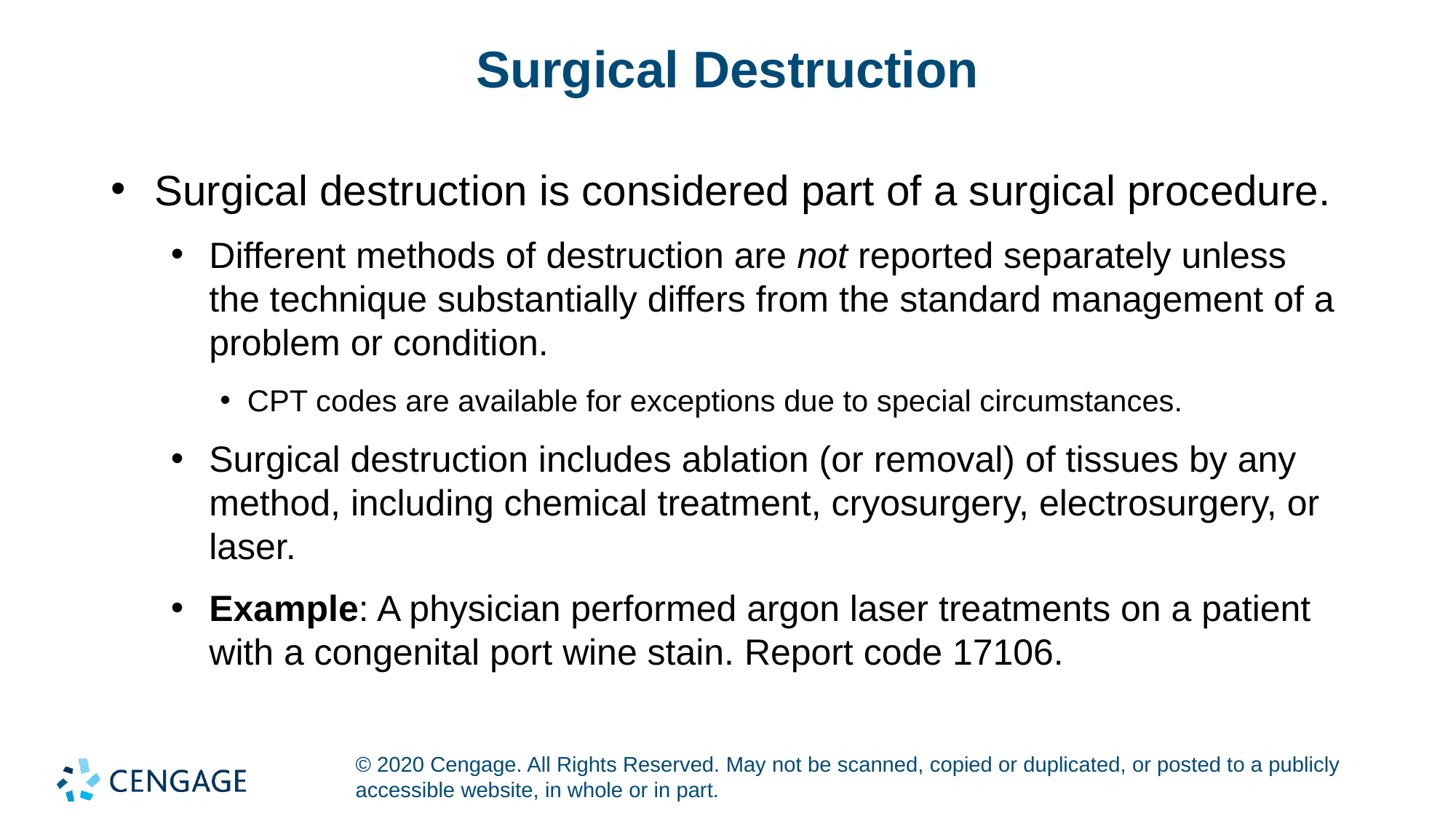

# Surgical Destruction
Surgical destruction is considered part of a surgical procedure.
Different methods of destruction are not reported separately unless the technique substantially differs from the standard management of a problem or condition.
CPT codes are available for exceptions due to special circumstances.
Surgical destruction includes ablation (or removal) of tissues by any method, including chemical treatment, cryosurgery, electrosurgery, or laser.
Example: A physician performed argon laser treatments on a patient with a congenital port wine stain. Report code 17106.